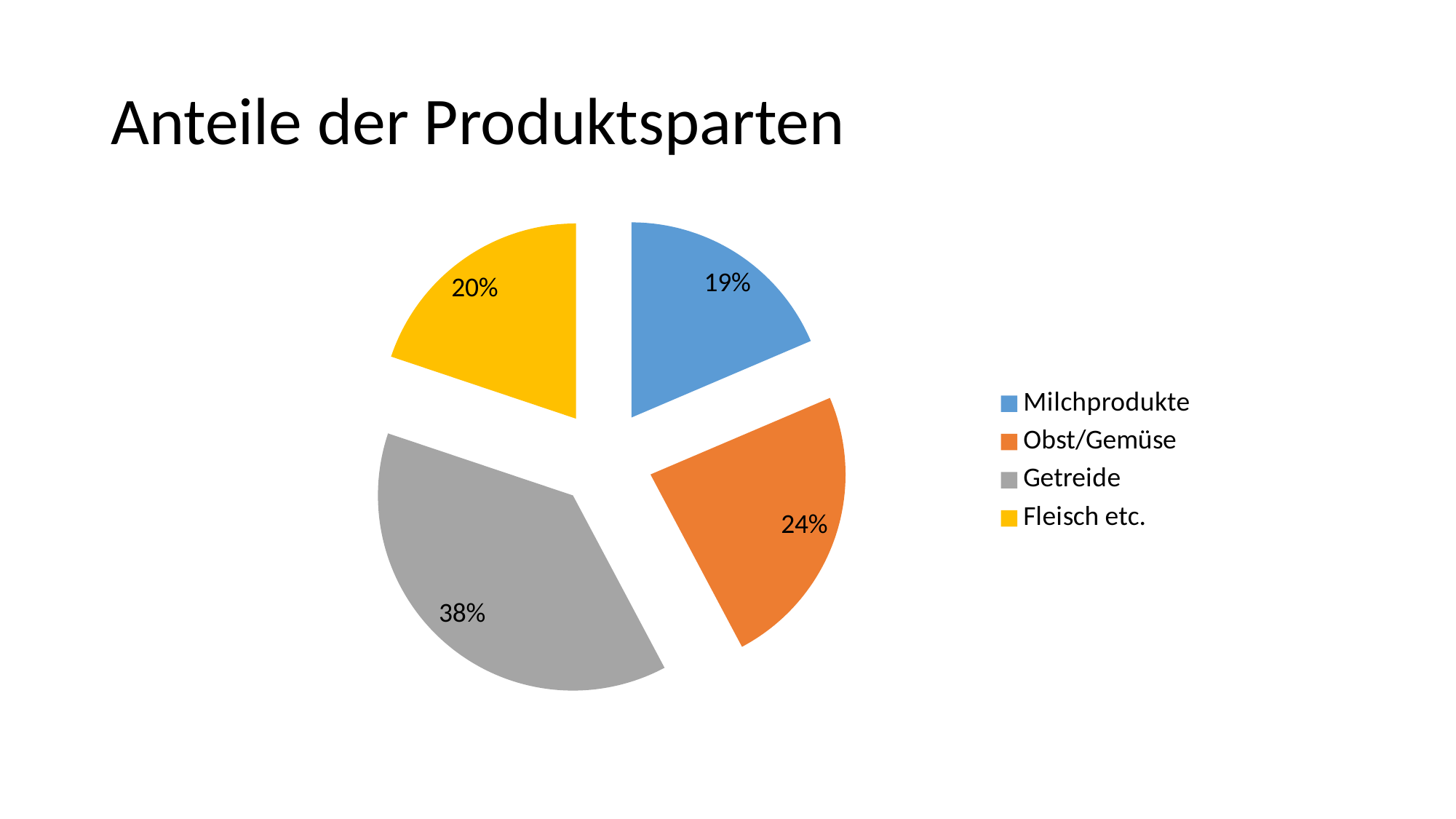

# Anteile der Produktsparten

### Chart

| Category |  |  |  |
|---|---|---|---|
| Milchprodukte | 29.4 | None | None |
| Obst/Gemüse | 37.4 | None | None |
| Getreide | 60.0 | None | None |
| Fleisch etc. | 31.4 | None | None |